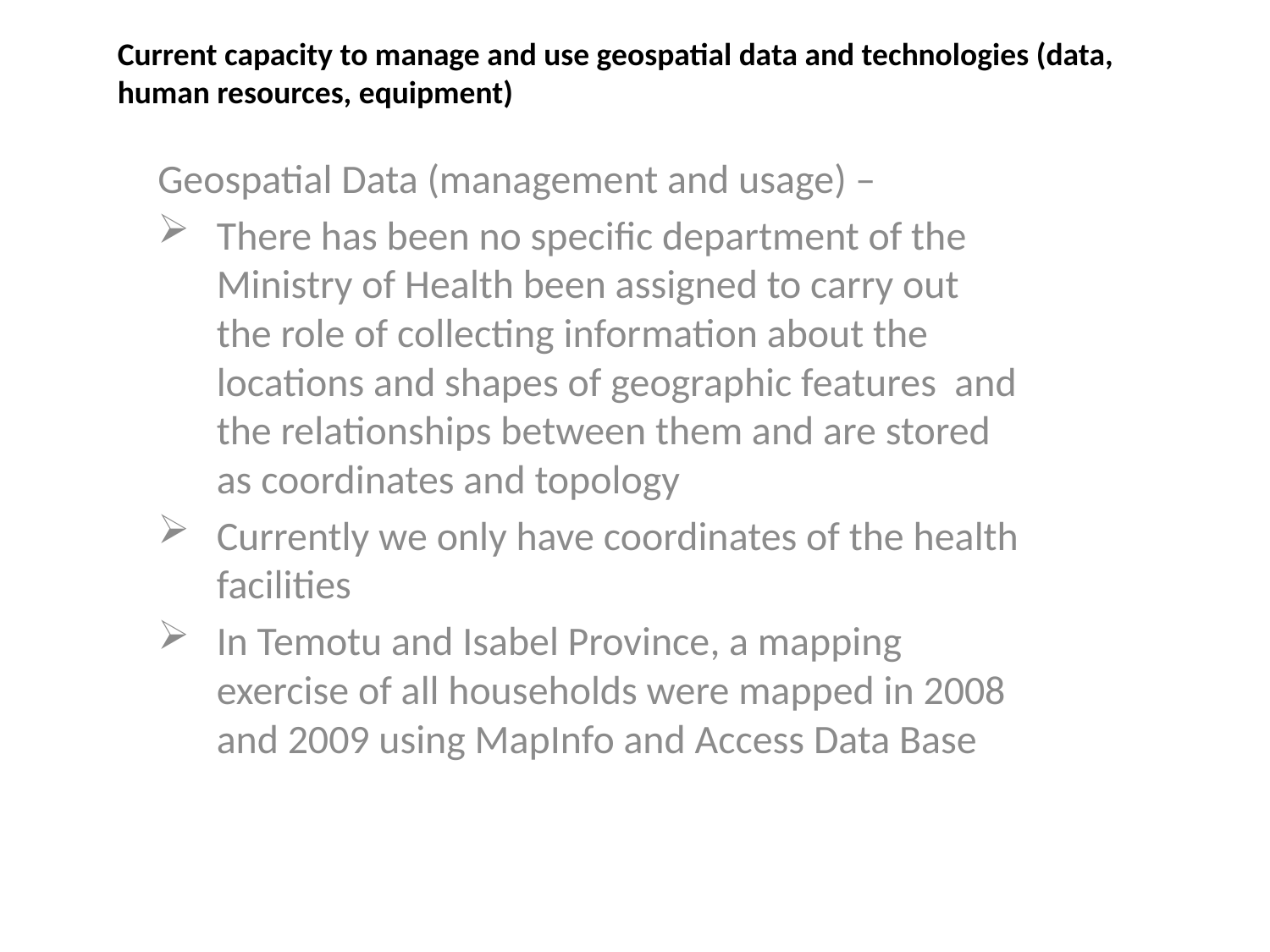

# Current capacity to manage and use geospatial data and technologies (data, human resources, equipment)
Geospatial Data (management and usage) –
There has been no specific department of the Ministry of Health been assigned to carry out the role of collecting information about the locations and shapes of geographic features  and the relationships between them and are stored as coordinates and topology
Currently we only have coordinates of the health facilities
In Temotu and Isabel Province, a mapping exercise of all households were mapped in 2008 and 2009 using MapInfo and Access Data Base